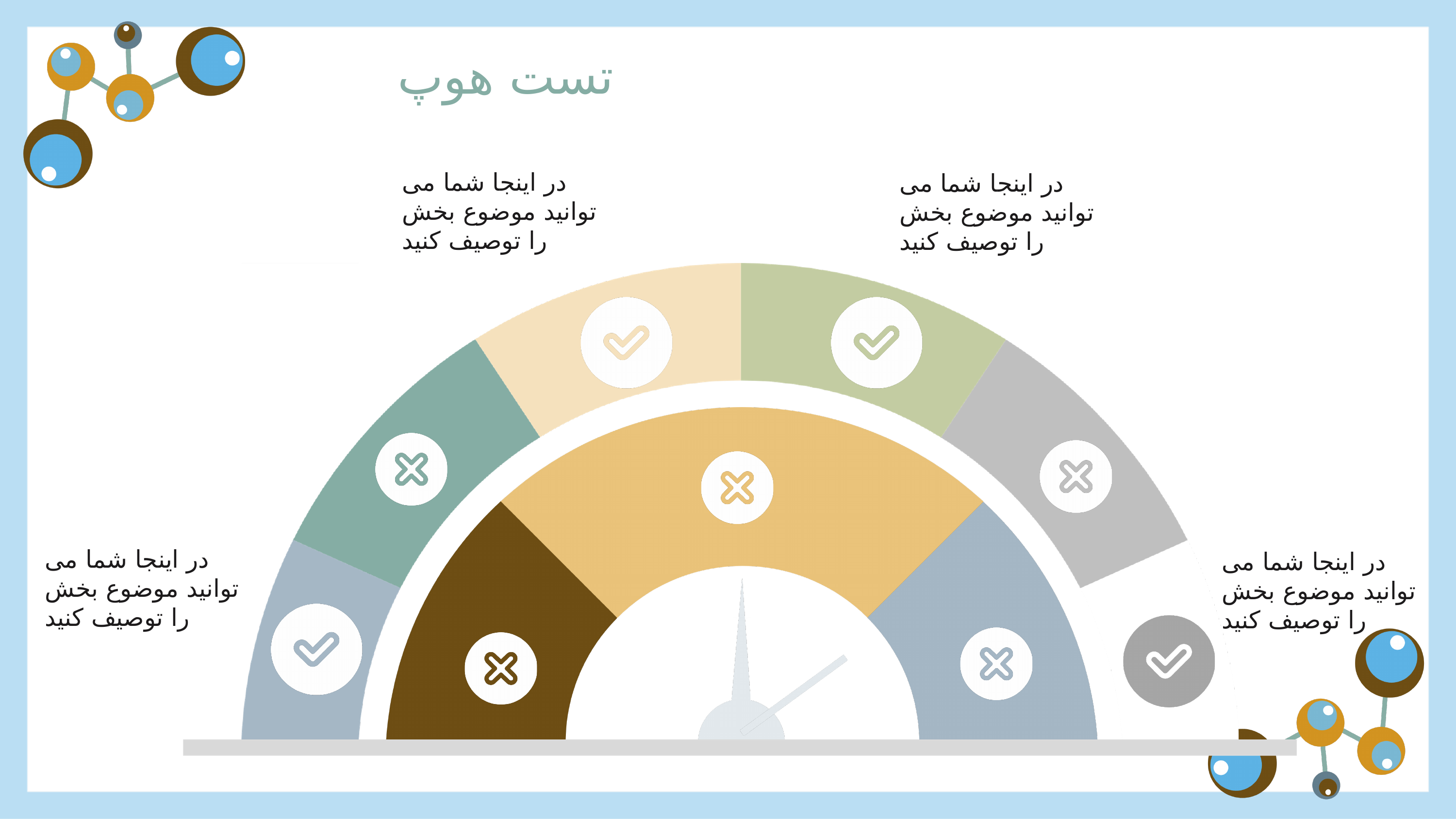

تست هوپ

در اینجا شما می توانید موضوع بخش را توصیف کنید

در اینجا شما می توانید موضوع بخش را توصیف کنید

در اینجا شما می توانید موضوع بخش را توصیف کنید

در اینجا شما می توانید موضوع بخش را توصیف کنید